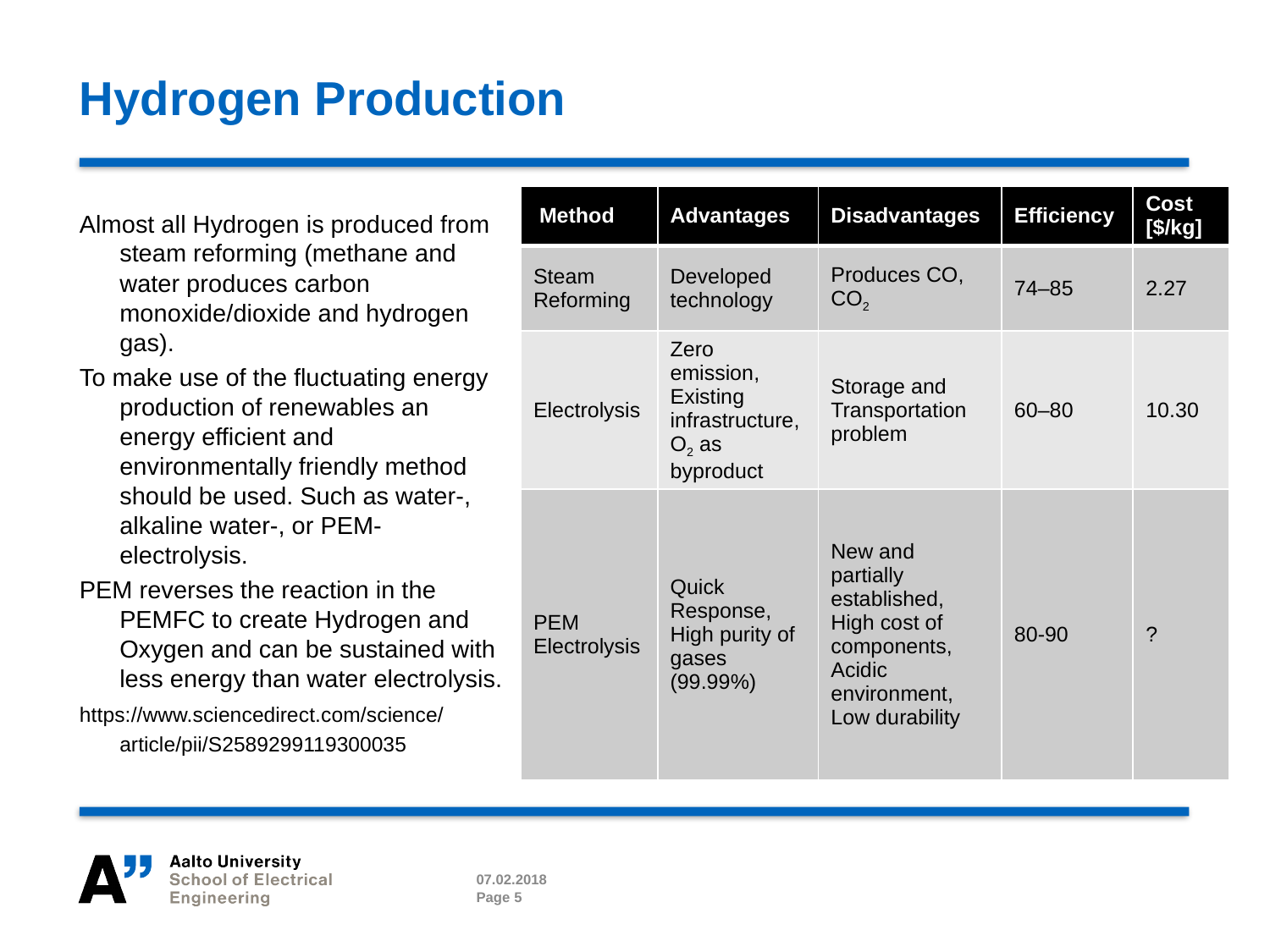

# Hydrogen Production
| Method | Advantages | Disadvantages | Efficiency | Cost [$/kg] |
| --- | --- | --- | --- | --- |
| Steam Reforming | Developed technology | Produces CO, CO2 | 74–85 | 2.27 |
| Electrolysis | Zero emission, Existing infrastructure, O2 as byproduct | Storage and Transportation problem | 60–80 | 10.30 |
| PEM Electrolysis | Quick Response, High purity of gases (99.99%) | New and partially established, High cost of components, Acidic environment, Low durability | 80-90 | ? |
Almost all Hydrogen is produced from steam reforming (methane and water produces carbon monoxide/dioxide and hydrogen gas).
To make use of the fluctuating energy production of renewables an energy efficient and environmentally friendly method should be used. Such as water-, alkaline water-, or PEM-electrolysis.
PEM reverses the reaction in the PEMFC to create Hydrogen and Oxygen and can be sustained with less energy than water electrolysis.
https://www.sciencedirect.com/science/article/pii/S2589299119300035

07.02.2018
Page 5